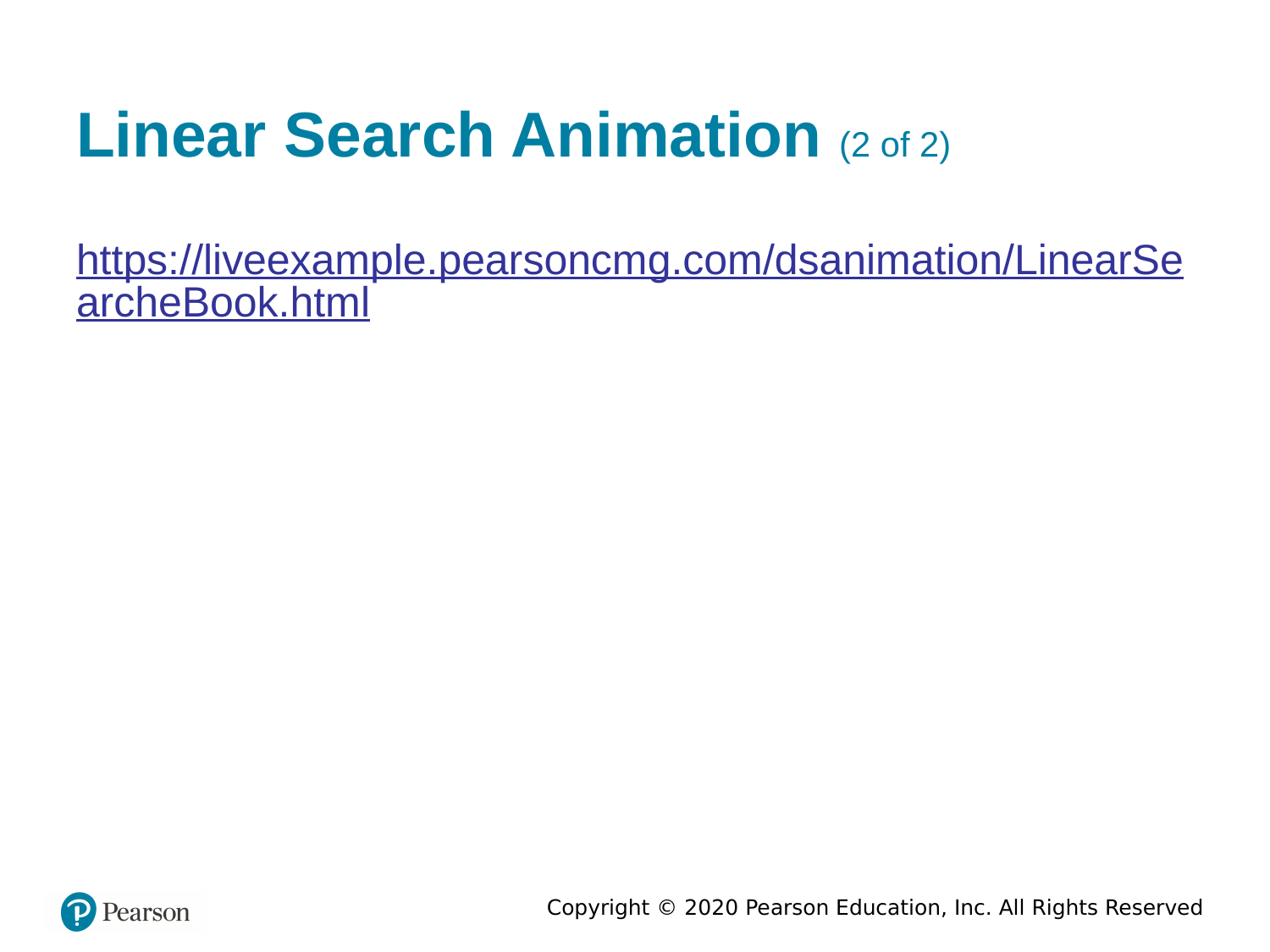

# Linear Search Animation (2 of 2)
https://liveexample.pearsoncmg.com/dsanimation/LinearSearcheBook.html